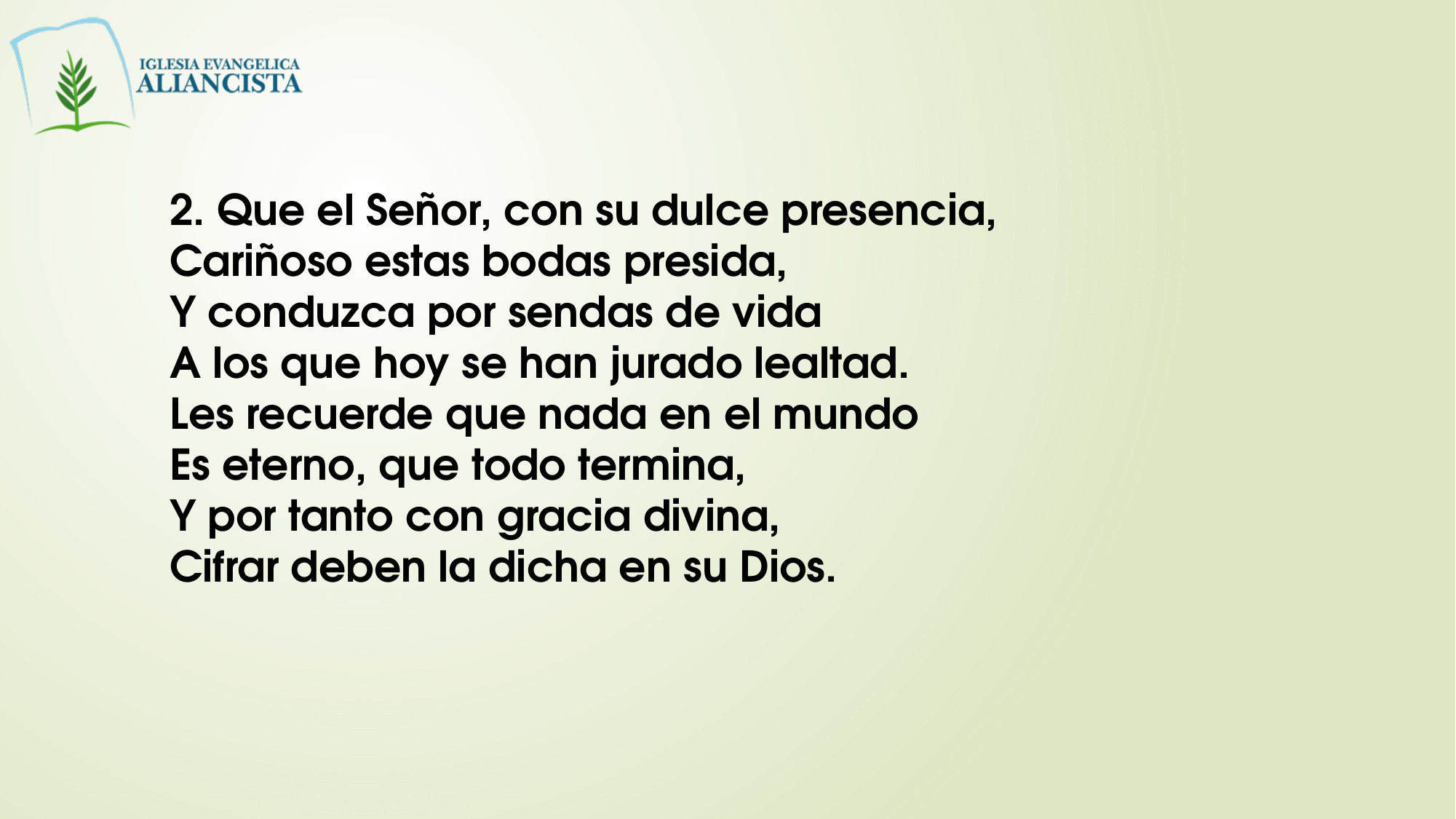

2. Que el Señor, con su dulce presencia,
Cariñoso estas bodas presida,
Y conduzca por sendas de vida
A los que hoy se han jurado lealtad.
Les recuerde que nada en el mundo
Es eterno, que todo termina,
Y por tanto con gracia divina,
Cifrar deben la dicha en su Dios.